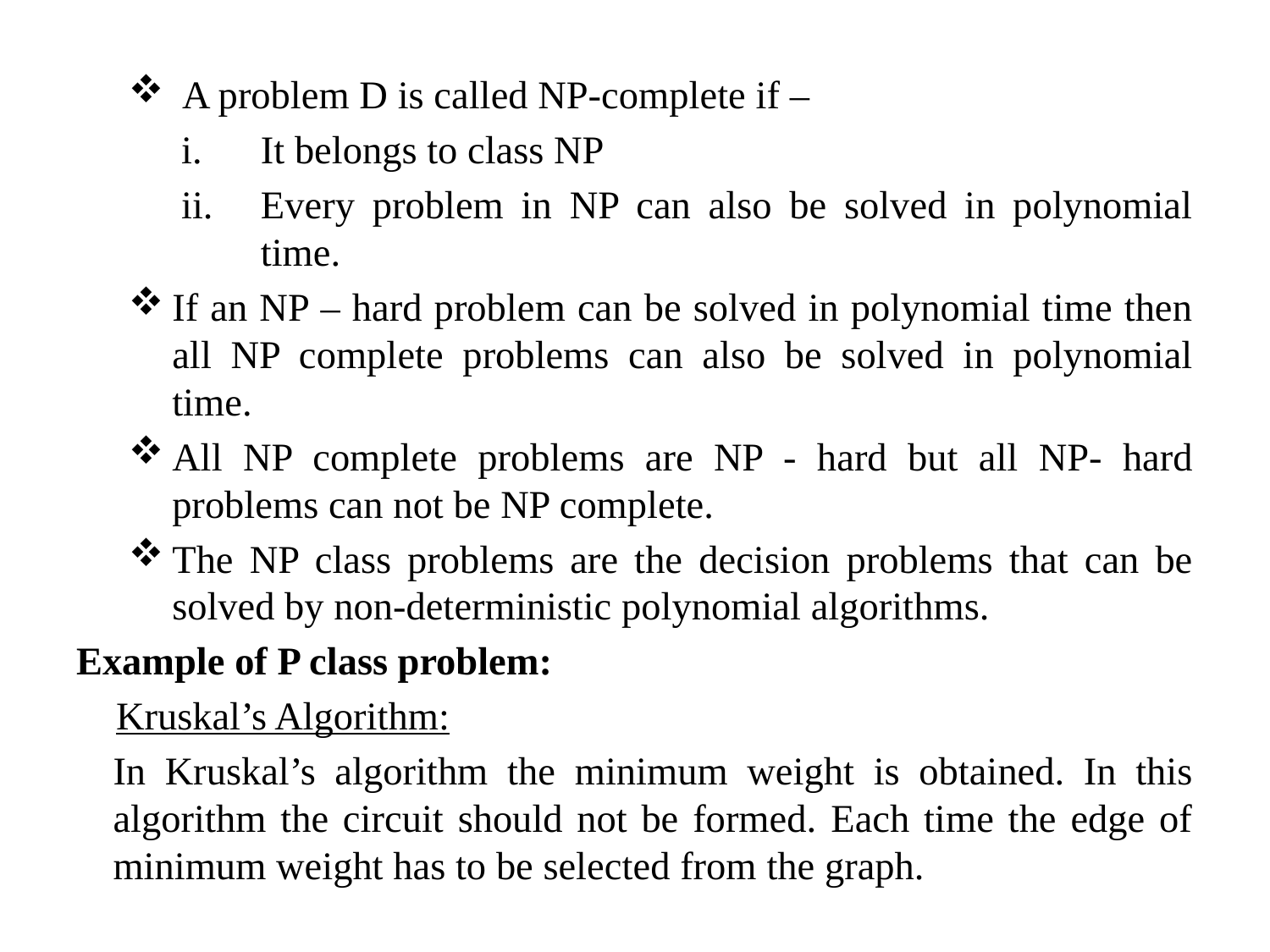

A problem D is called NP-complete if –
It belongs to class NP
Every problem in NP can also be solved in polynomial time.
If an NP – hard problem can be solved in polynomial time then all NP complete problems can also be solved in polynomial time.
All NP complete problems are NP - hard but all NP- hard problems can not be NP complete.
The NP class problems are the decision problems that can be solved by non-deterministic polynomial algorithms.
Example of P class problem:
    Kruskal’s Algorithm:
		In Kruskal’s algorithm the minimum weight is obtained. In this algorithm the circuit should not be formed. Each time the edge of minimum weight has to be selected from the graph.